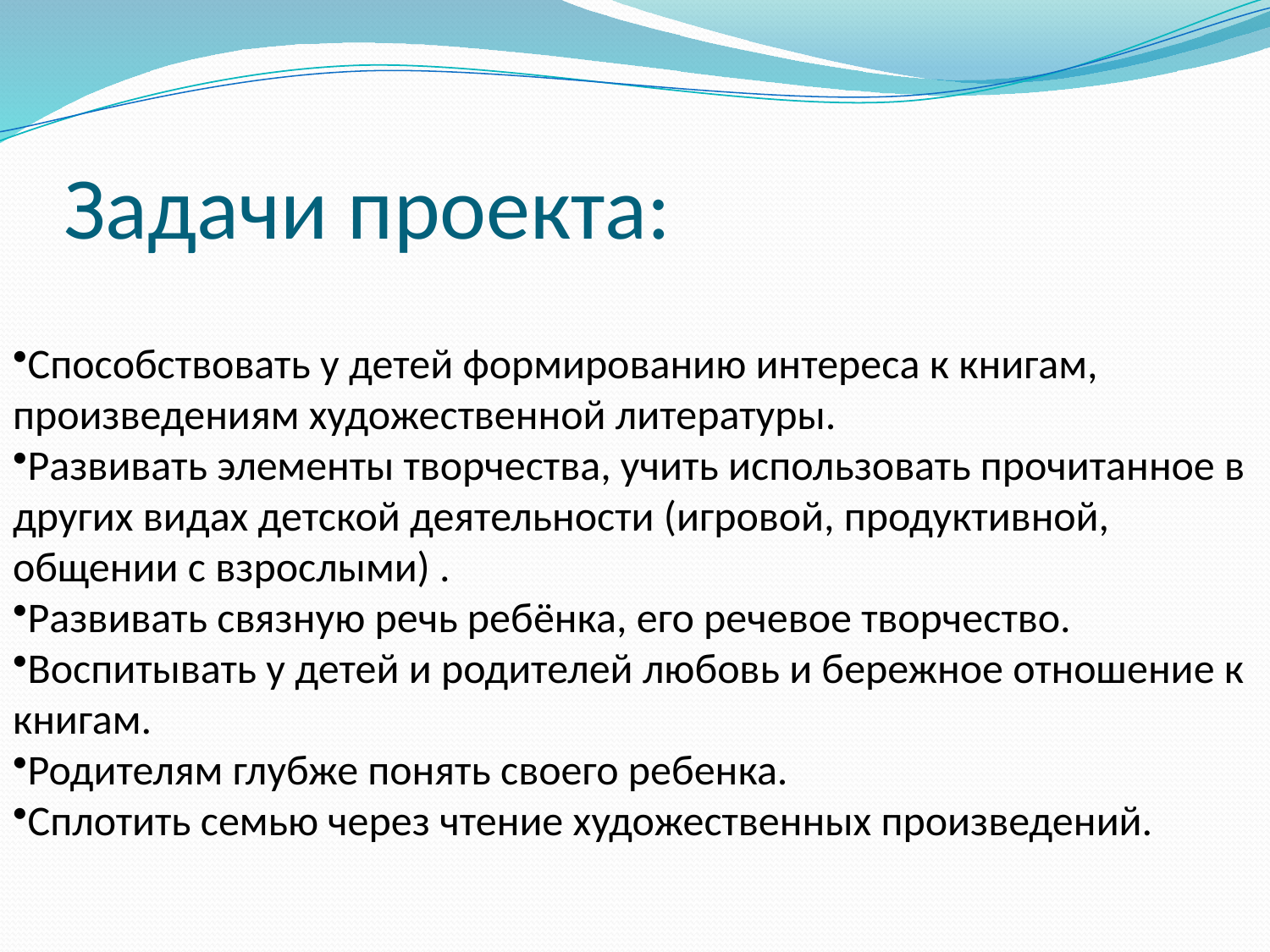

# Задачи проекта:
Способствовать у детей формированию интереса к книгам, произведениям художественной литературы.
Развивать элементы творчества, учить использовать прочитанное в других видах детской деятельности (игровой, продуктивной, общении с взрослыми) .
Развивать связную речь ребёнка, его речевое творчество.
Воспитывать у детей и родителей любовь и бережное отношение к книгам.
Родителям глубже понять своего ребенка.
Сплотить семью через чтение художественных произведений.